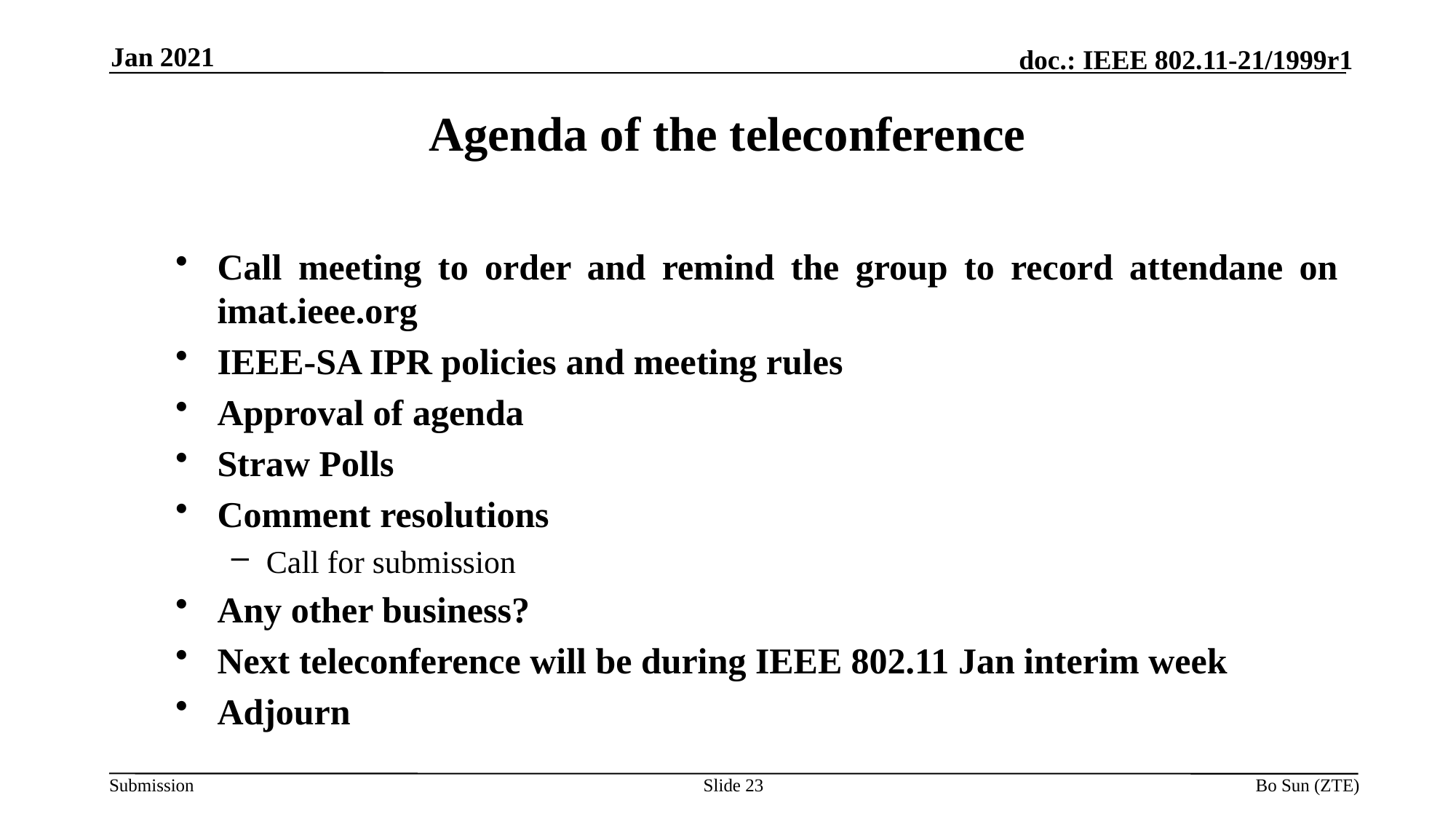

Jan 2021
Agenda of the teleconference
Call meeting to order and remind the group to record attendane on imat.ieee.org
IEEE-SA IPR policies and meeting rules
Approval of agenda
Straw Polls
Comment resolutions
Call for submission
Any other business?
Next teleconference will be during IEEE 802.11 Jan interim week
Adjourn
Slide 23
Bo Sun (ZTE)